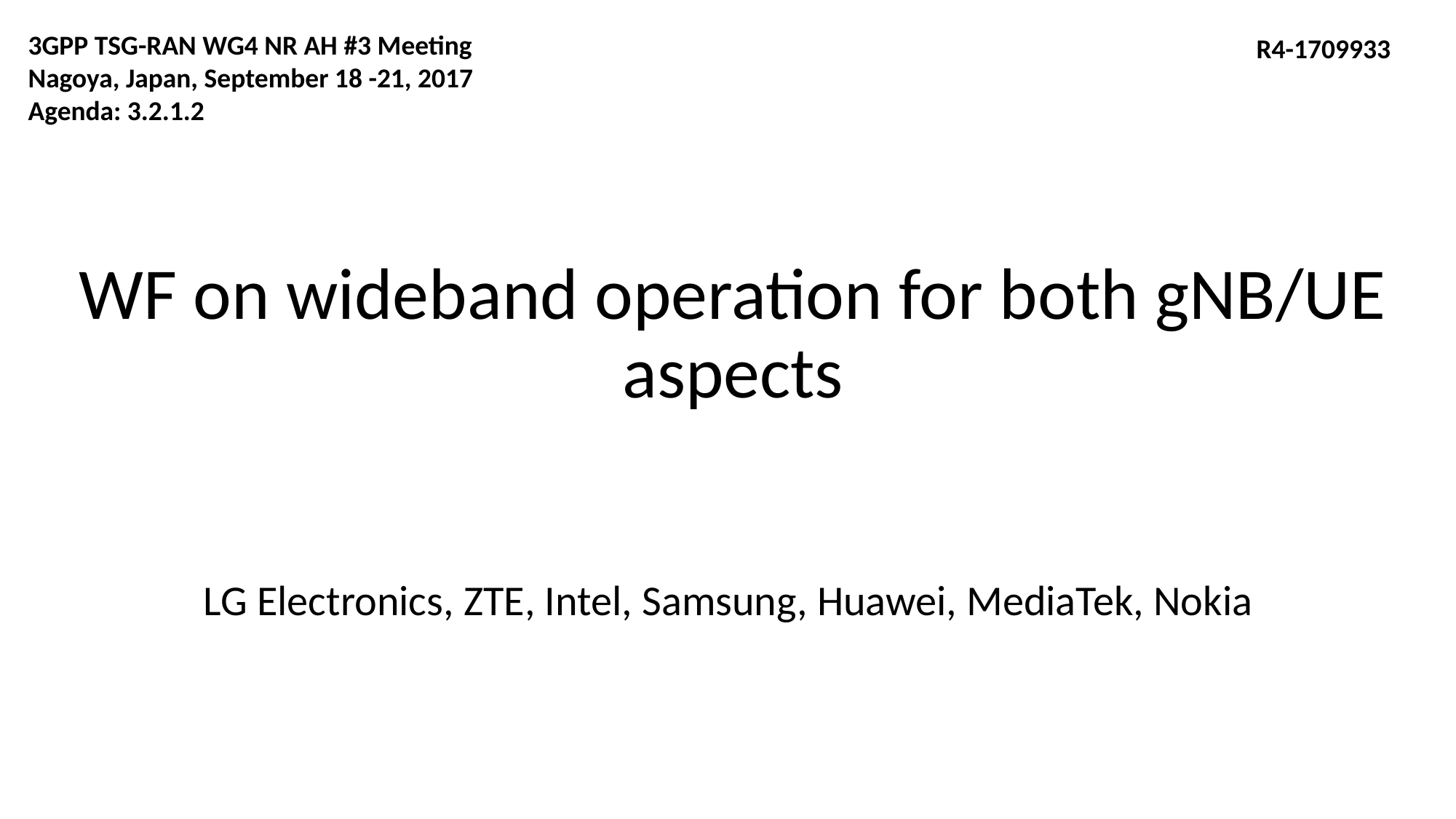

3GPP TSG-RAN WG4 NR AH #3 Meeting
Nagoya, Japan, September 18 -21, 2017
Agenda: 3.2.1.2
R4-1709933
# WF on wideband operation for both gNB/UE aspects
LG Electronics, ZTE, Intel, Samsung, Huawei, MediaTek, Nokia